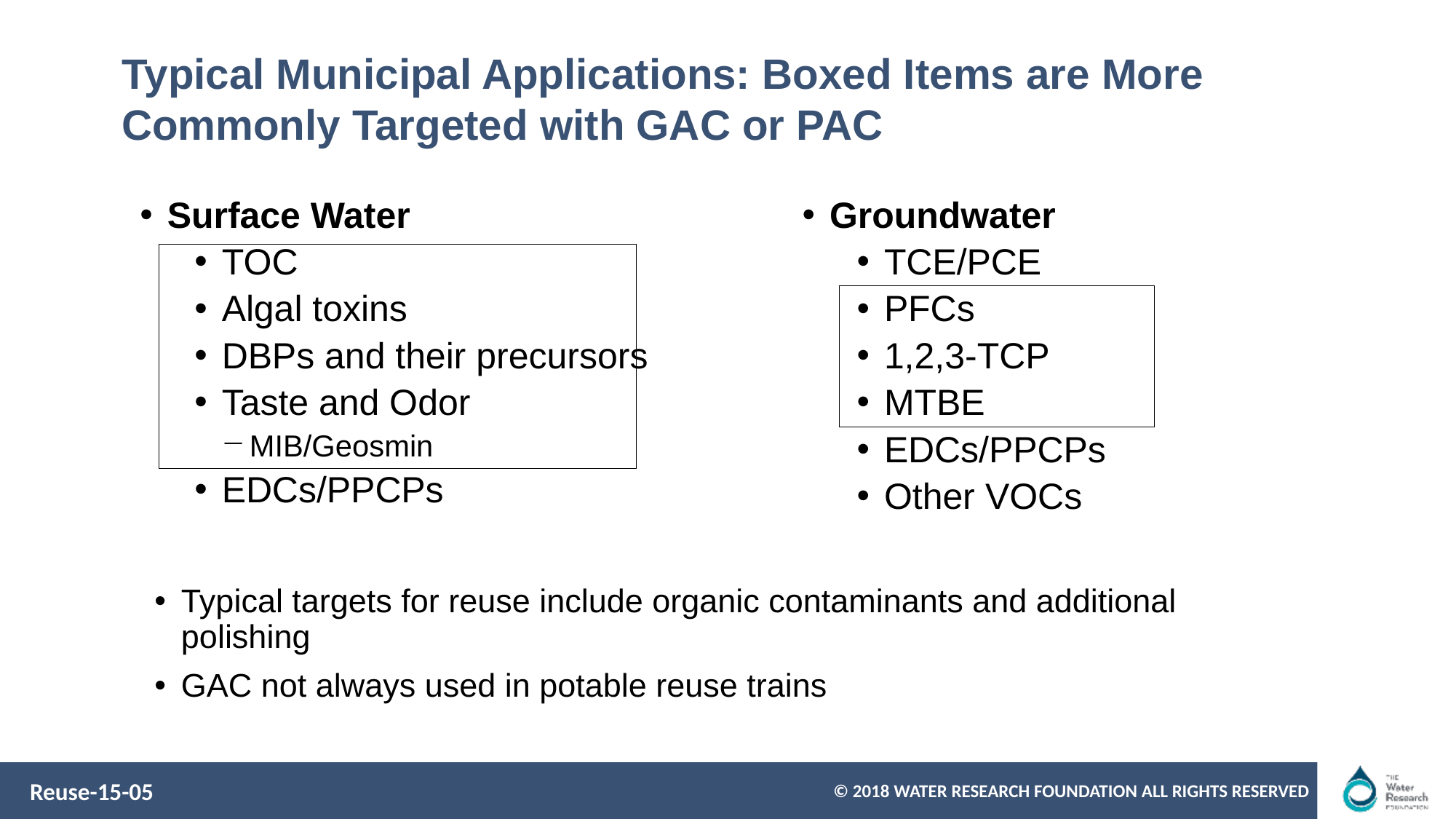

# Typical Municipal Applications: Boxed Items are More Commonly Targeted with GAC or PAC
Surface Water
TOC
Algal toxins
DBPs and their precursors
Taste and Odor
MIB/Geosmin
EDCs/PPCPs
Groundwater
TCE/PCE
PFCs
1,2,3-TCP
MTBE
EDCs/PPCPs
Other VOCs

Typical targets for reuse include organic contaminants and additional polishing
GAC not always used in potable reuse trains